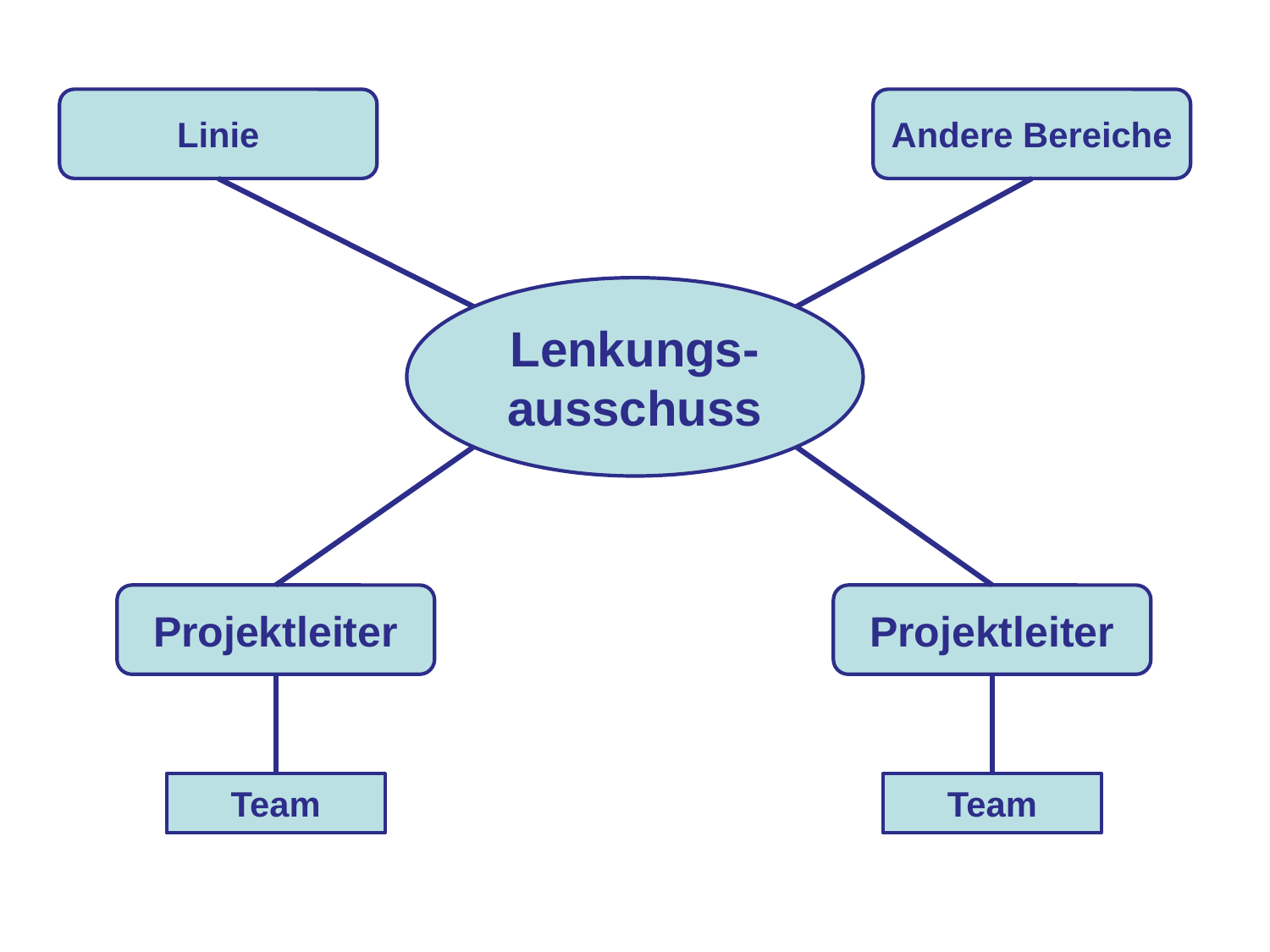

Linie
Andere Bereiche
Lenkungs-ausschuss
Projektleiter
Projektleiter
Team
Team